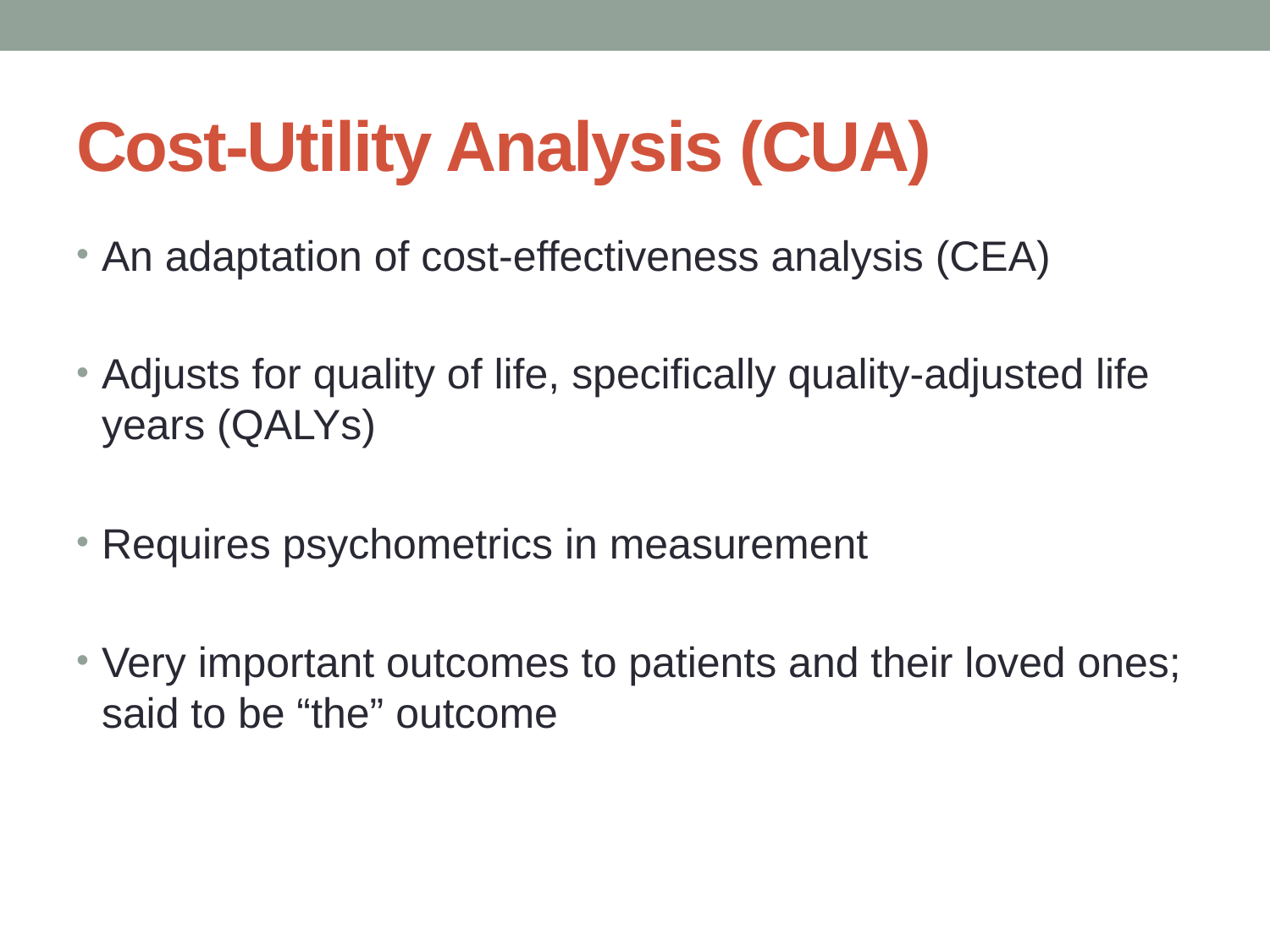

# Cost-Utility Analysis (CUA)
An adaptation of cost-effectiveness analysis (CEA)

Adjusts for quality of life, specifically quality-adjusted life years (QALYs)

Requires psychometrics in measurement

Very important outcomes to patients and their loved ones; said to be “the” outcome